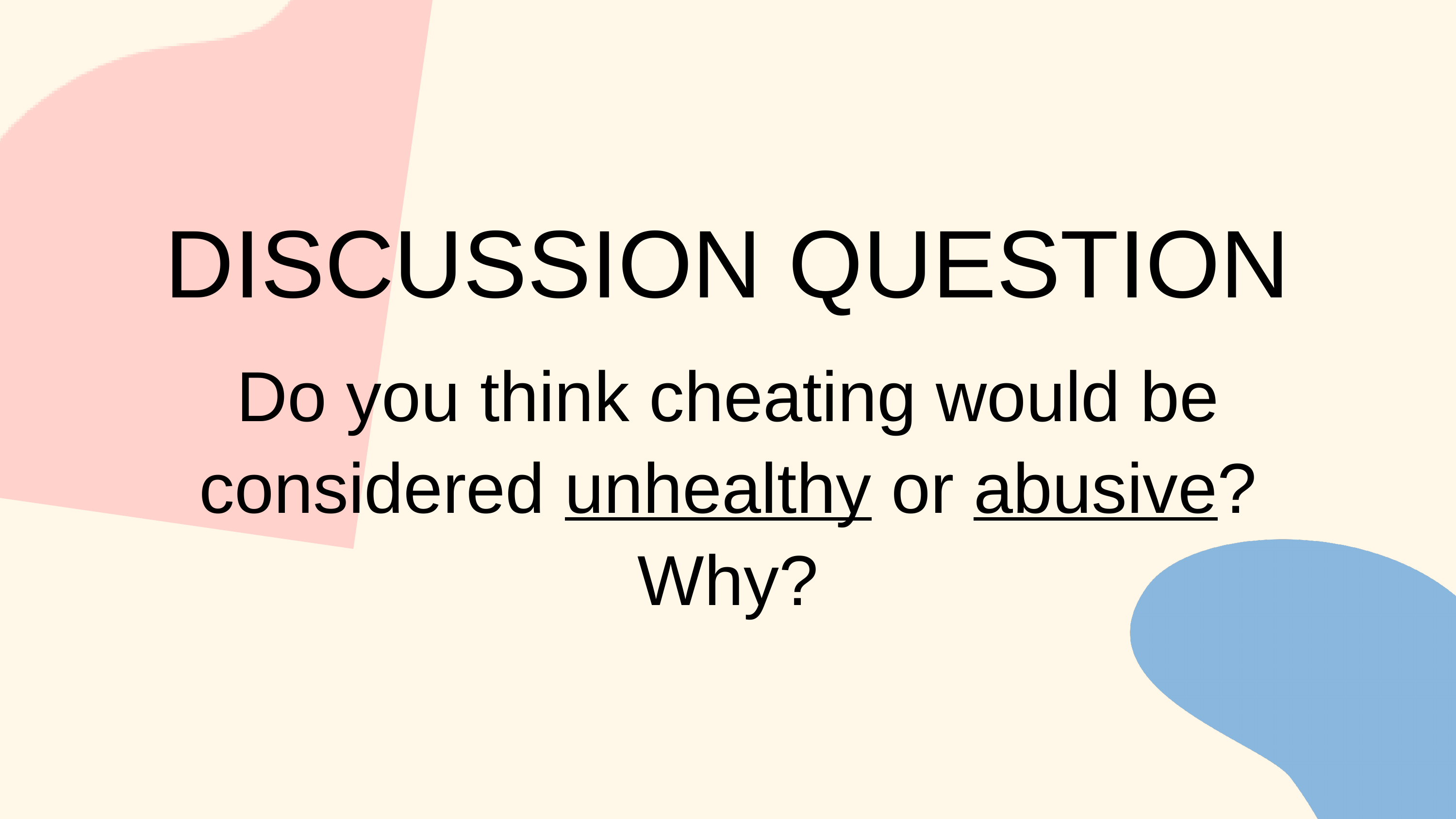

DISCUSSION QUESTION
Do you think cheating would be considered unhealthy or abusive? Why?